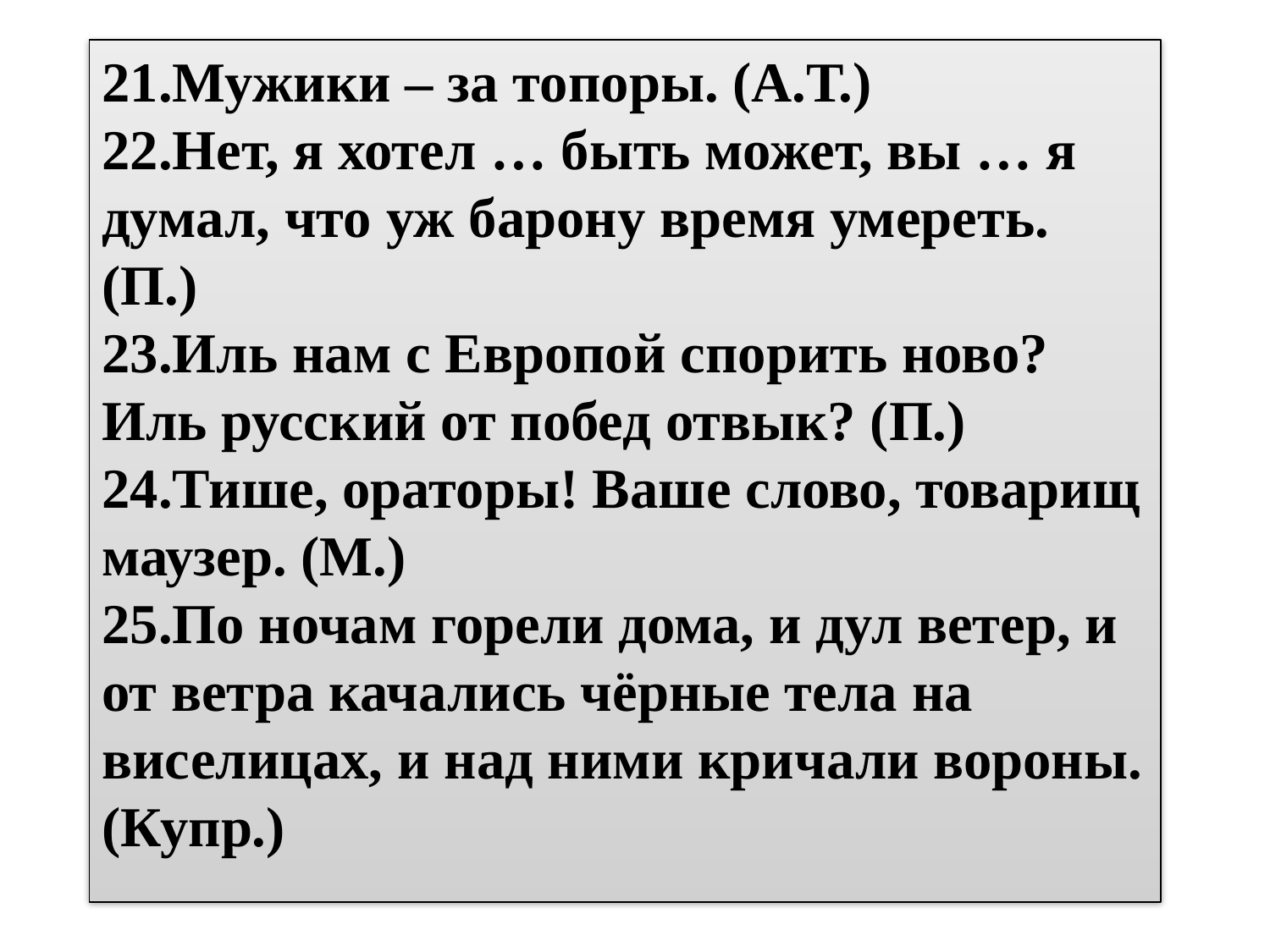

21.Мужики – за топоры. (А.Т.)
22.Нет, я хотел … быть может, вы … я думал, что уж барону время умереть. (П.)
23.Иль нам с Европой спорить ново? Иль русский от побед отвык? (П.)
24.Тише, ораторы! Ваше слово, товарищ маузер. (М.)
25.По ночам горели дома, и дул ветер, и от ветра качались чёрные тела на виселицах, и над ними кричали вороны. (Купр.)